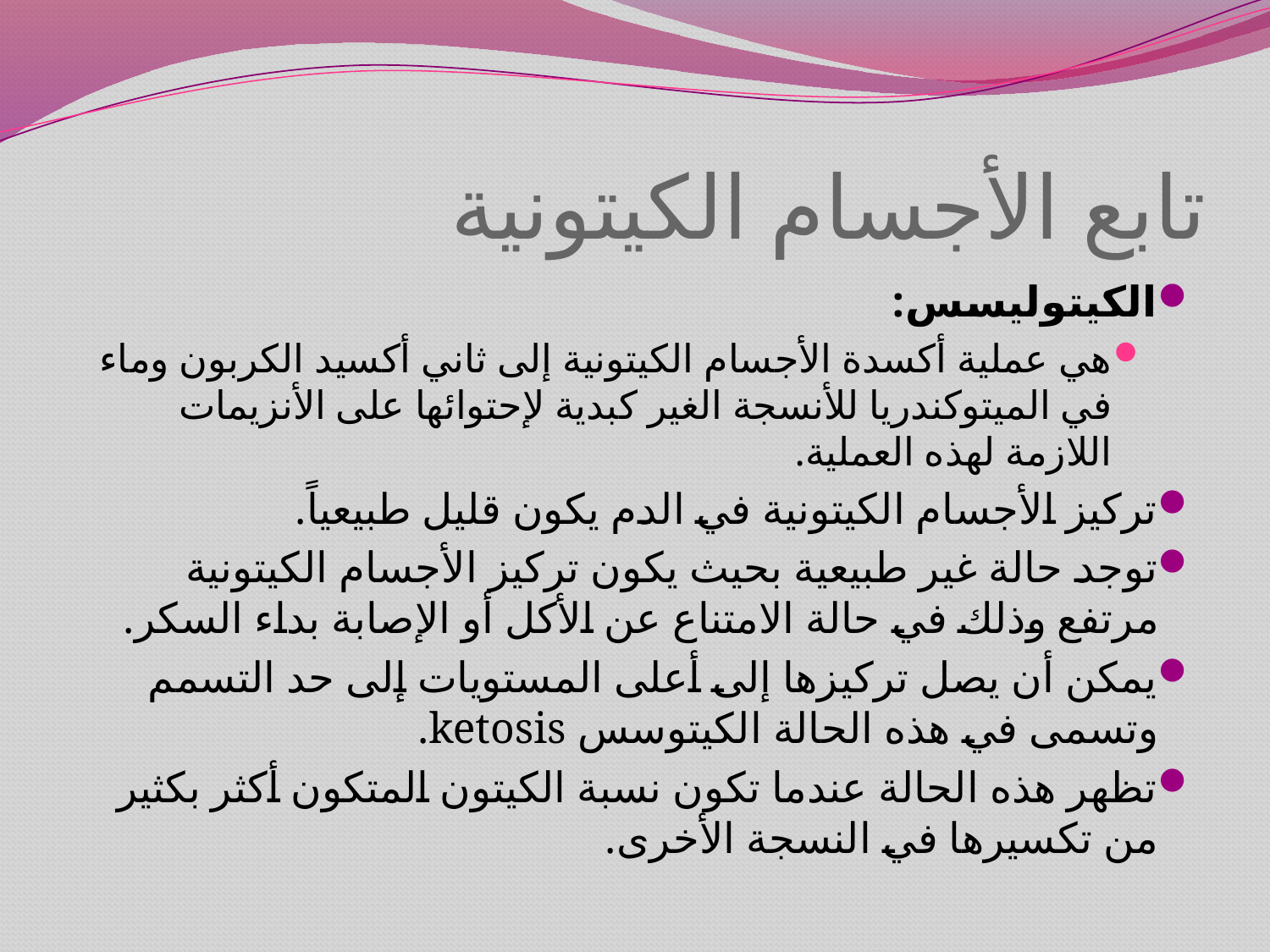

# تابع الأجسام الكيتونية
الكيتوليسس:
هي عملية أكسدة الأجسام الكيتونية إلى ثاني أكسيد الكربون وماء في الميتوكندريا للأنسجة الغير كبدية لإحتوائها على الأنزيمات اللازمة لهذه العملية.
تركيز الأجسام الكيتونية في الدم يكون قليل طبيعياً.
توجد حالة غير طبيعية بحيث يكون تركيز الأجسام الكيتونية مرتفع وذلك في حالة الامتناع عن الأكل أو الإصابة بداء السكر.
يمكن أن يصل تركيزها إلى أعلى المستويات إلى حد التسمم وتسمى في هذه الحالة الكيتوسس ketosis.
تظهر هذه الحالة عندما تكون نسبة الكيتون المتكون أكثر بكثير من تكسيرها في النسجة الأخرى.